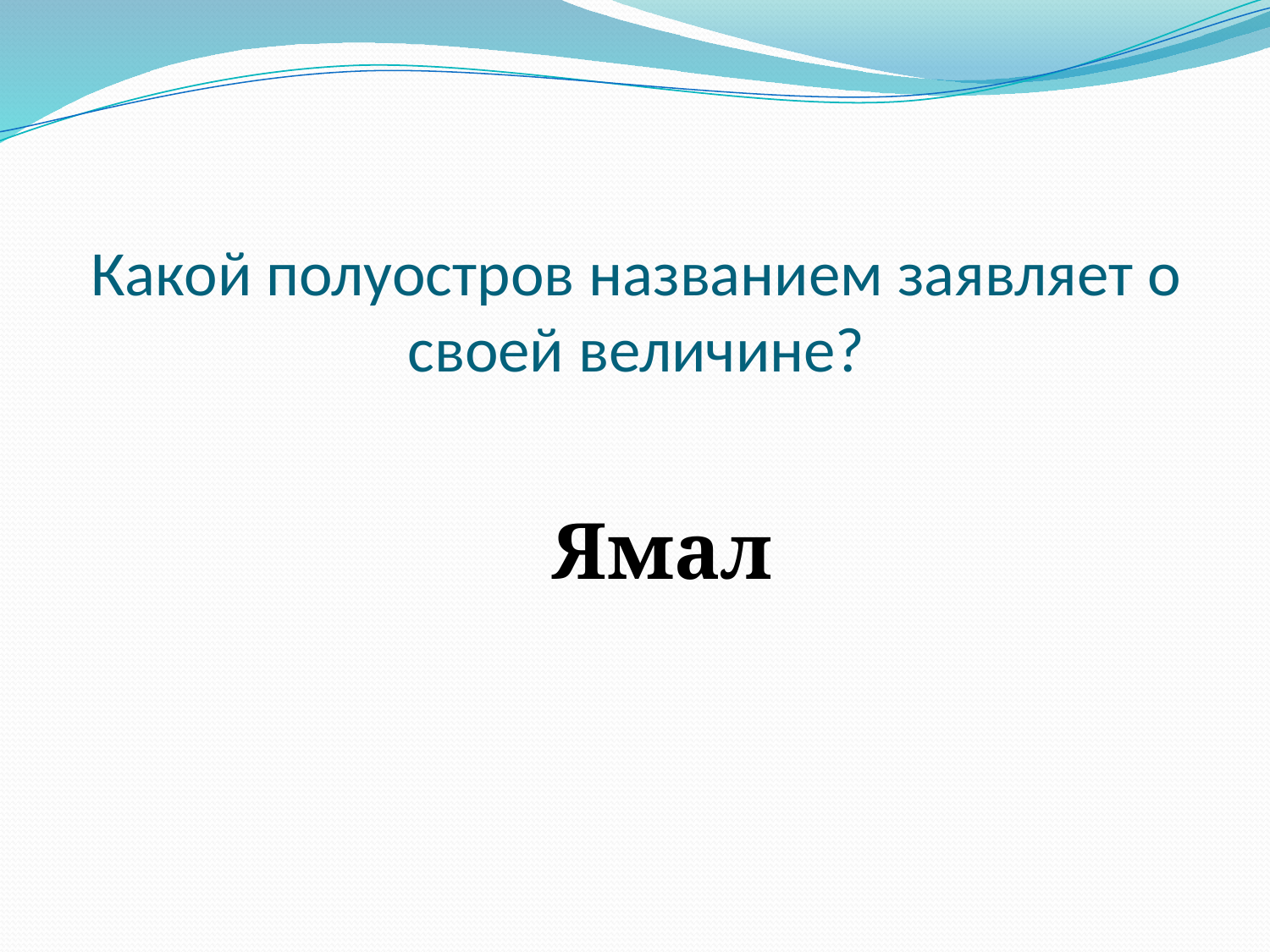

# Какой полуостров названием заявляет о своей величине?
Ямал